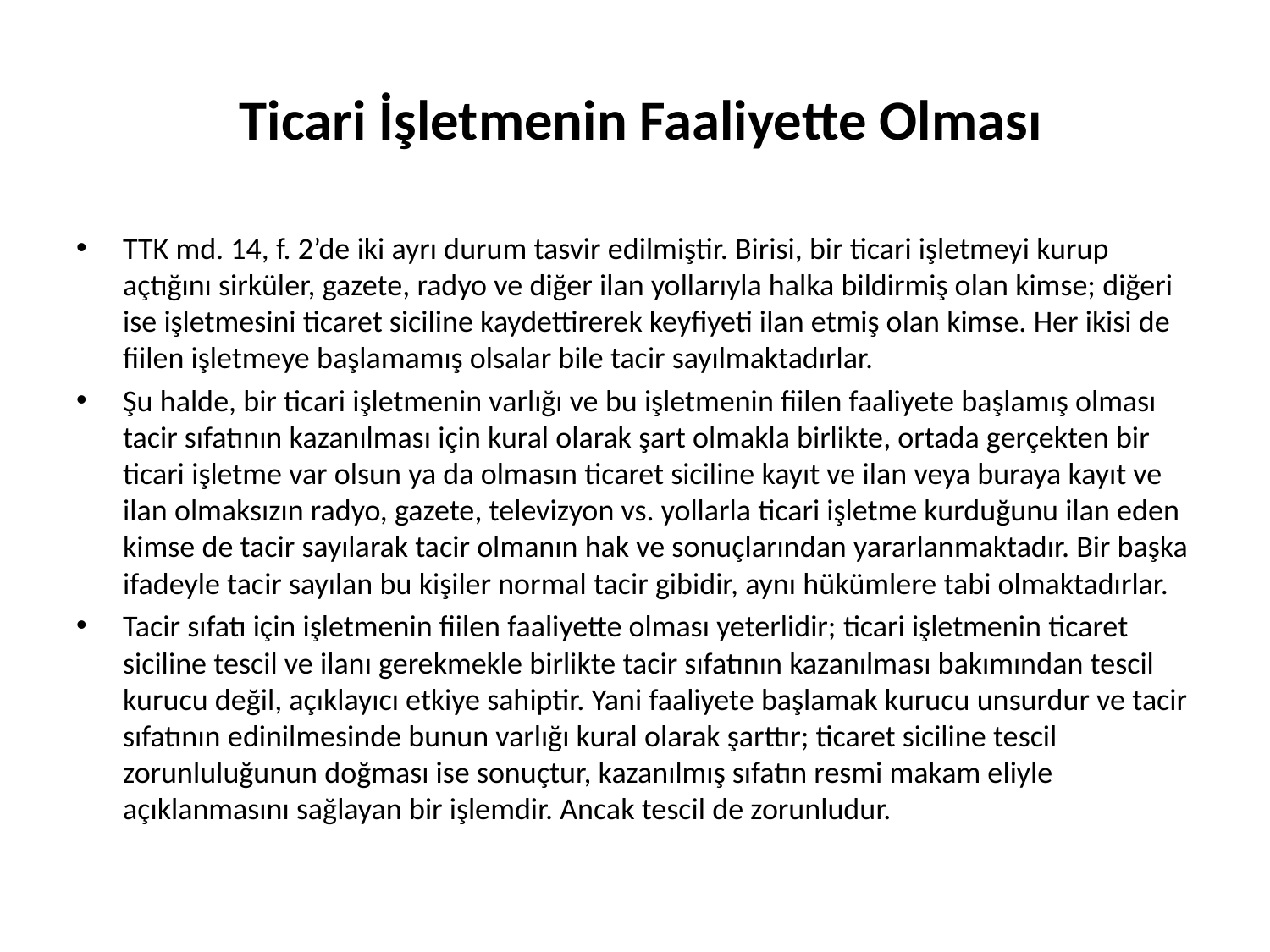

# Ticari İşletmenin Faaliyette Olması
TTK md. 14, f. 2’de iki ayrı durum tasvir edilmiştir. Birisi, bir ticari işletmeyi kurup açtığını sirküler, gazete, radyo ve diğer ilan yollarıyla halka bildirmiş olan kimse; diğeri ise işletmesini ticaret siciline kaydettirerek keyfiyeti ilan etmiş olan kimse. Her ikisi de fiilen işletmeye başlamamış olsalar bile tacir sayılmaktadırlar.
Şu halde, bir ticari işletmenin varlığı ve bu işletmenin fiilen faaliyete başlamış olması tacir sıfatının kazanılması için kural olarak şart olmakla birlikte, ortada gerçekten bir ticari işletme var olsun ya da olmasın ticaret siciline kayıt ve ilan veya buraya kayıt ve ilan olmaksızın radyo, gazete, televizyon vs. yollarla ticari işletme kurduğunu ilan eden kimse de tacir sayılarak tacir olmanın hak ve sonuçlarından yararlanmaktadır. Bir başka ifadeyle tacir sayılan bu kişiler normal tacir gibidir, aynı hükümlere tabi olmaktadırlar.
Tacir sıfatı için işletmenin fiilen faaliyette olması yeterlidir; ticari işletmenin ticaret siciline tescil ve ilanı gerekmekle birlikte tacir sıfatının kazanılması bakımından tescil kurucu değil, açıklayıcı etkiye sahiptir. Yani faaliyete başlamak kurucu unsurdur ve tacir sıfatının edinilmesinde bunun varlığı kural olarak şarttır; ticaret siciline tescil zorunluluğunun doğması ise sonuçtur, kazanılmış sıfatın resmi makam eliyle açıklanmasını sağlayan bir işlemdir. Ancak tescil de zorunludur.